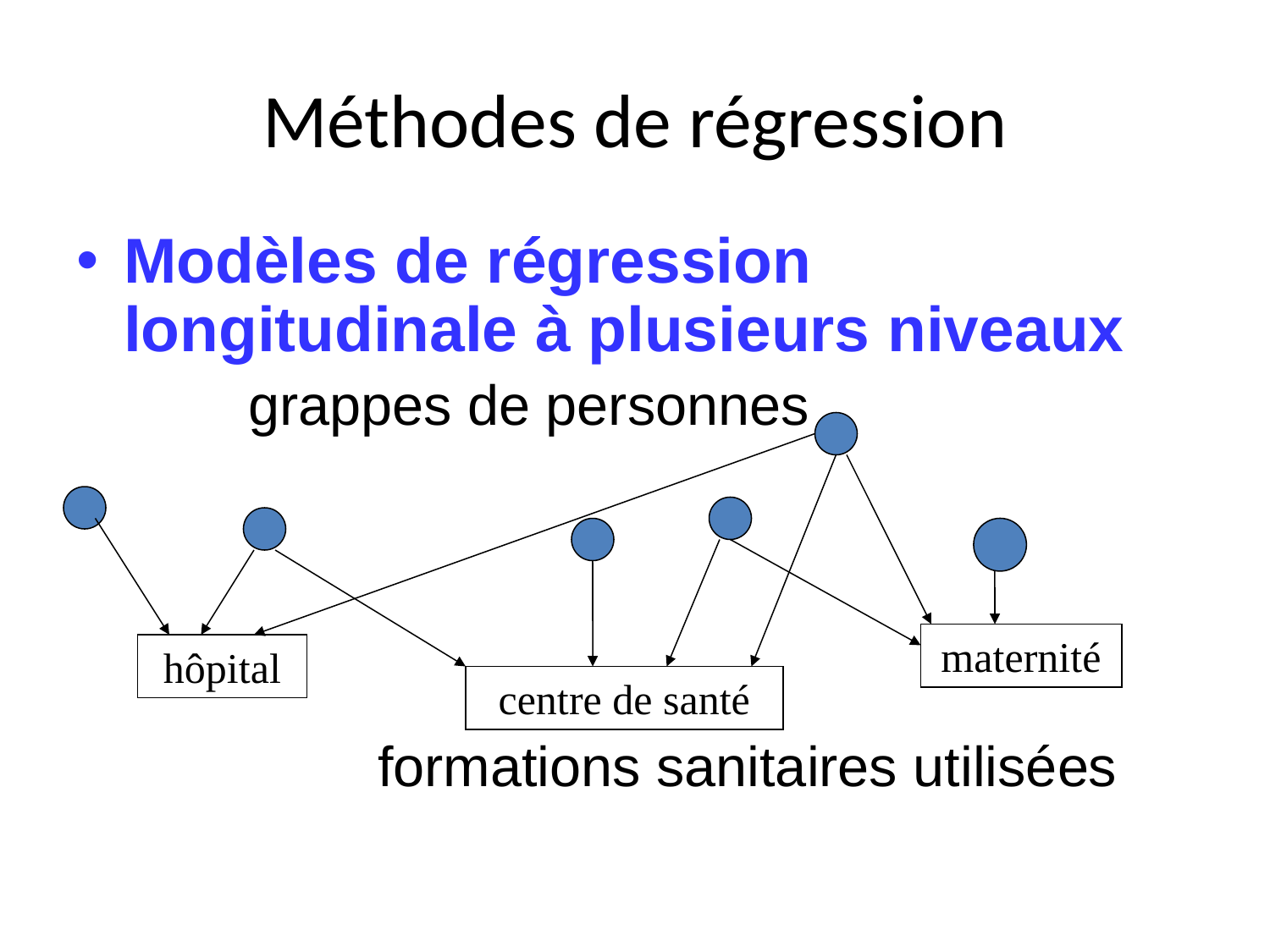

# Méthodes de régression
Modèles de régression longitudinale à plusieurs niveaux
           grappes de personnes

			formations sanitaires utilisées

maternité
hôpital
centre de santé